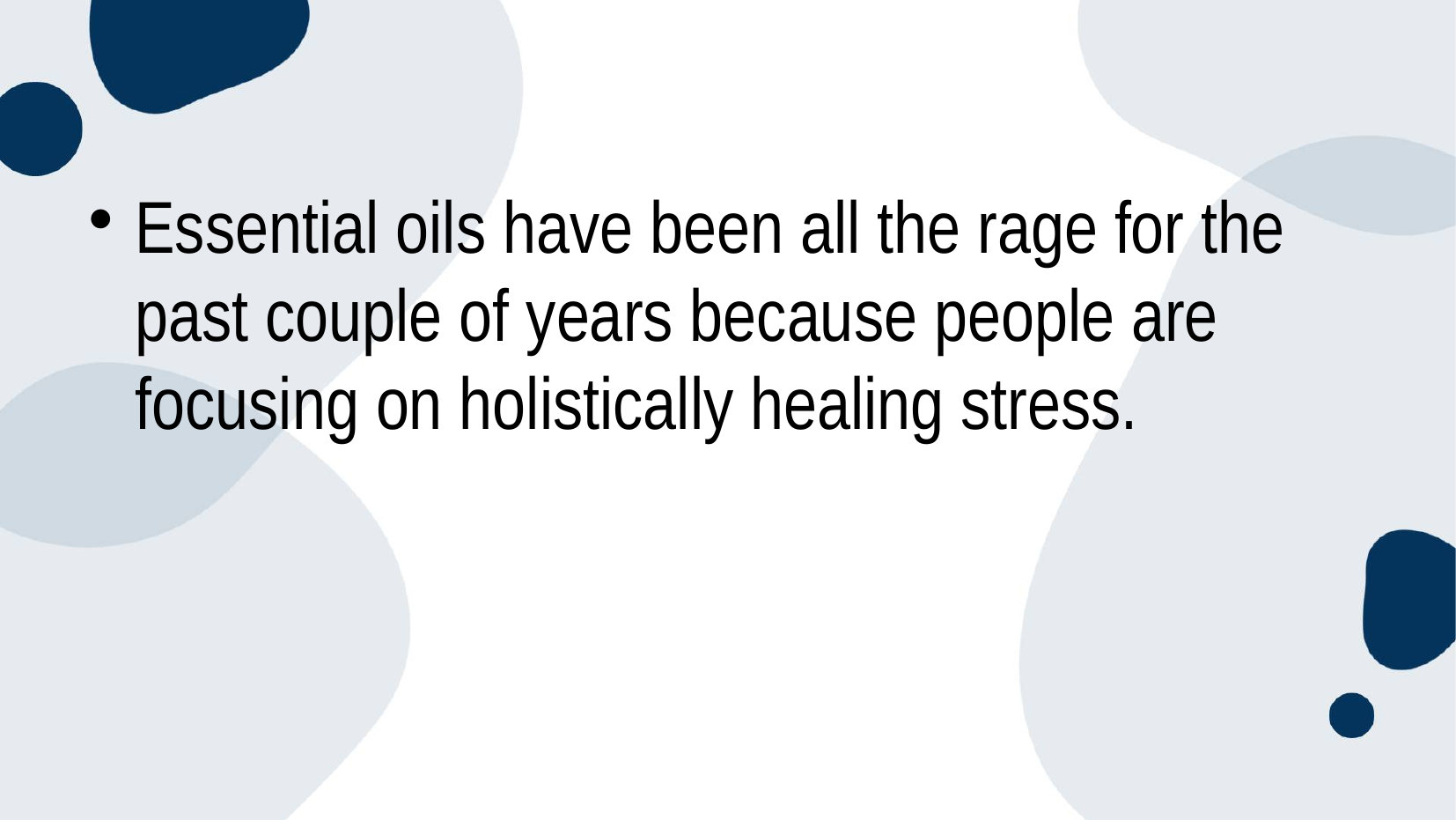

Essential oils have been all the rage for the past couple of years because people are focusing on holistically healing stress.